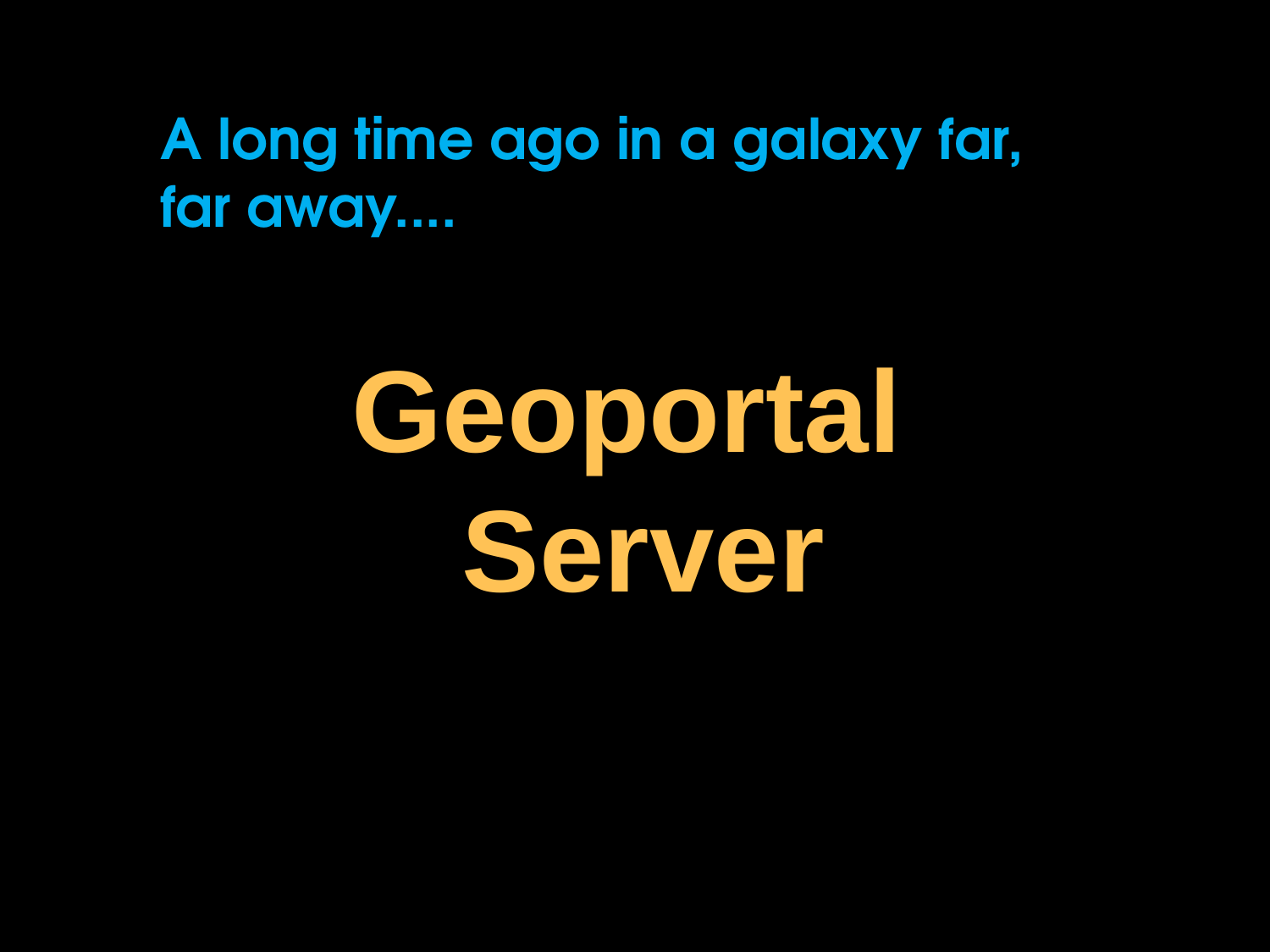

A long time ago in a galaxy far, far away....

Geoportal
Server
became a viable tool many
others desired. Soon it was
A NEW HOPE
What began as a project
for the federal government
clear that the tool should be free
and open.  This is the continuing story.